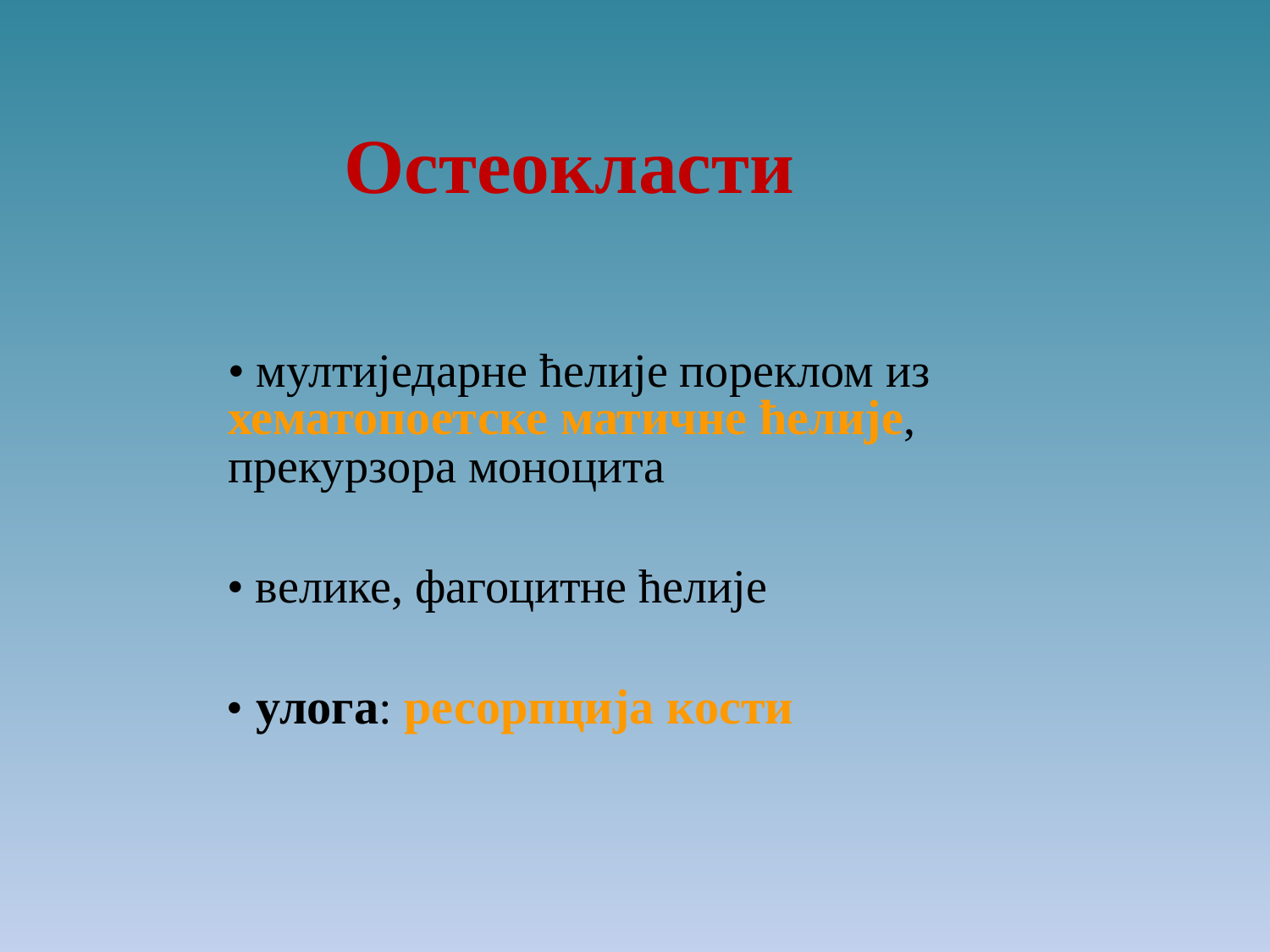

Oстеокласти

• мултиједарне ћелије пореклом из
хематопоетске матичне ћелије,
прекурзора моноцита

• велике, фагоцитне ћелије

• улога: ресорпција кости